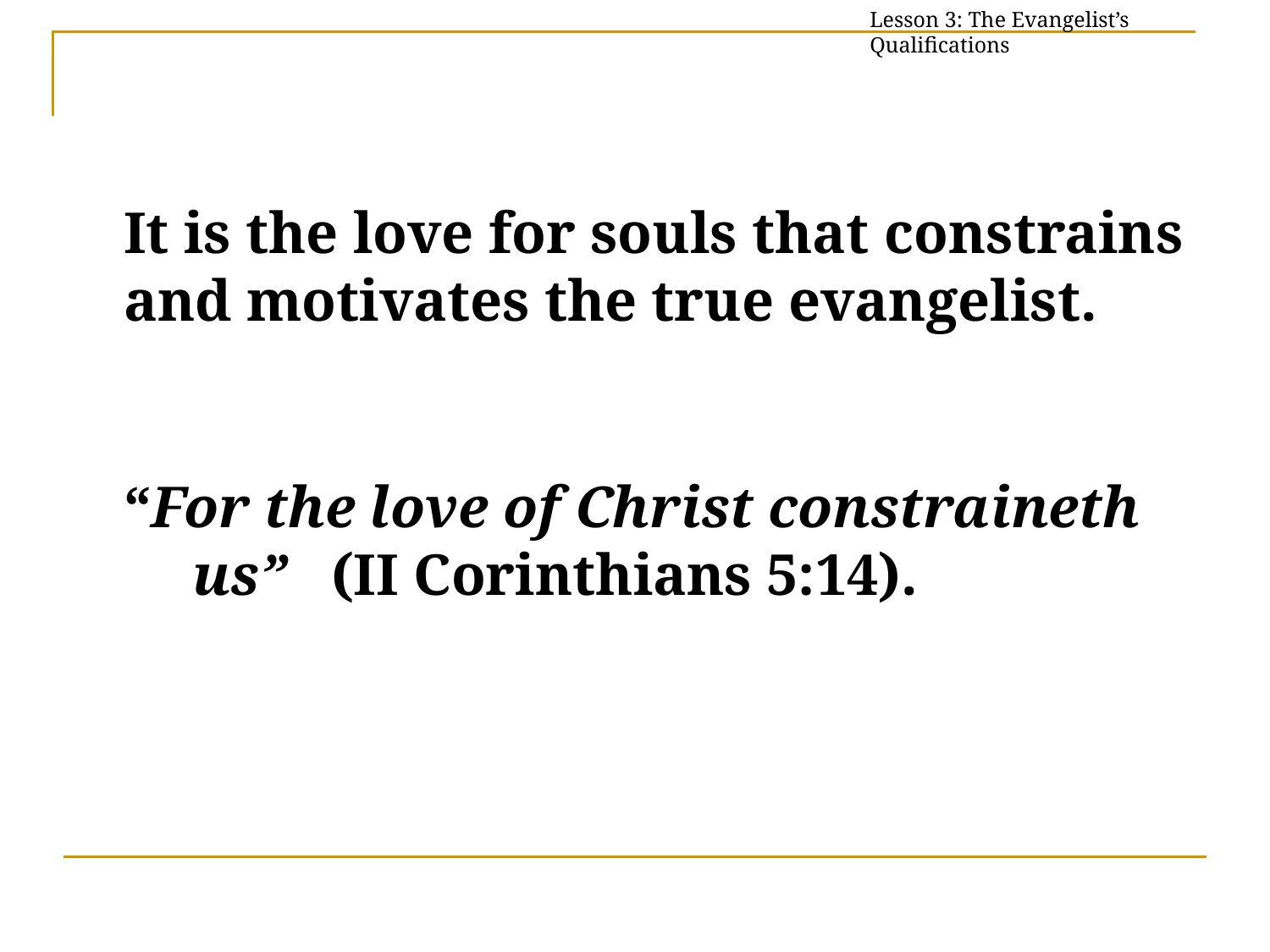

Lesson 3: The Evangelist’s Qualifications
	It is the love for souls that constrains and motivates the true evangelist.
“For the love of Christ constraineth us”   (II Corinthians 5:14).